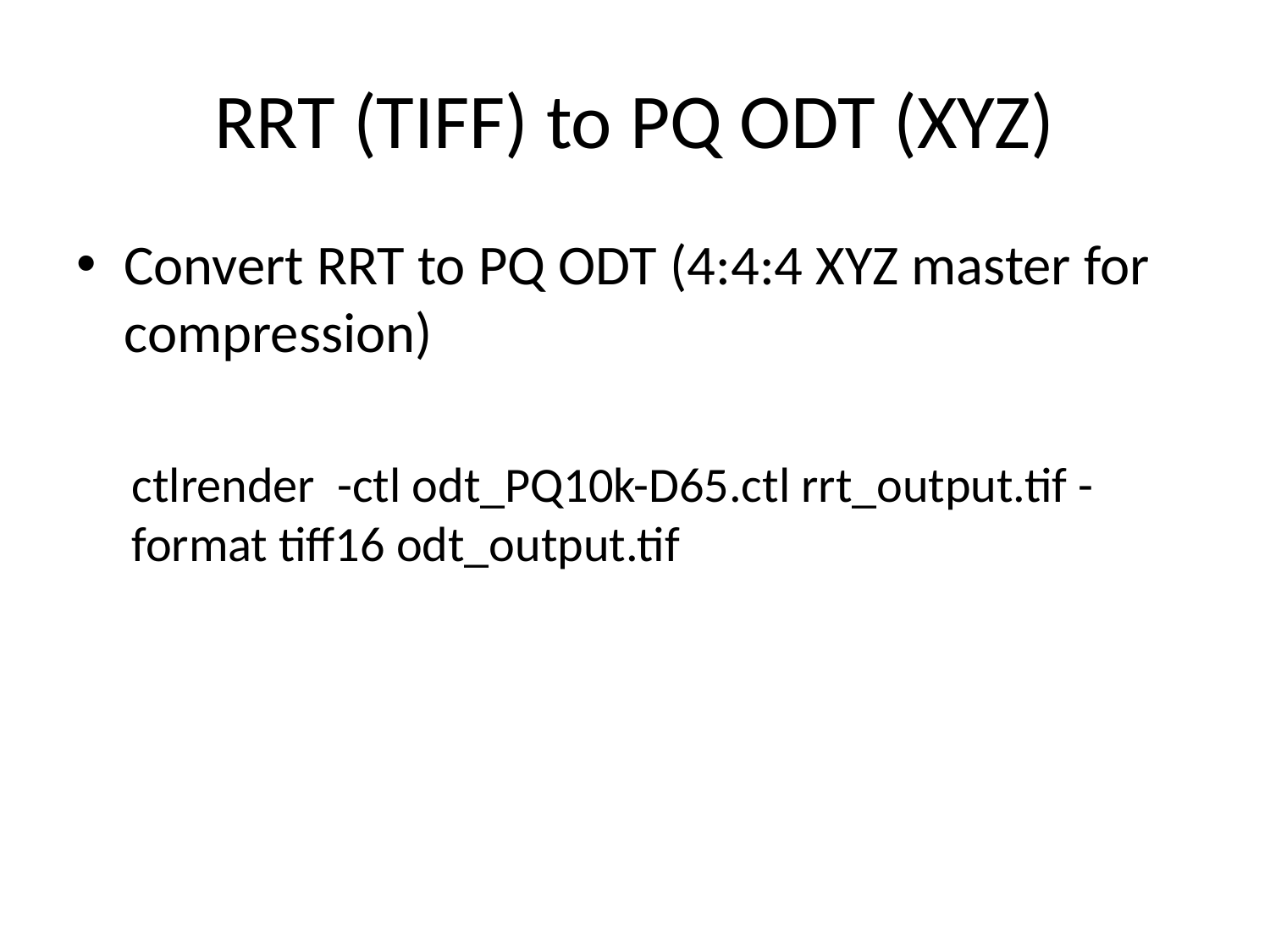

# RRT (TIFF) to PQ ODT (XYZ)
Convert RRT to PQ ODT (4:4:4 XYZ master for compression)

ctlrender  -ctl odt_PQ10k-D65.ctl rrt_output.tif -format tiff16 odt_output.tif